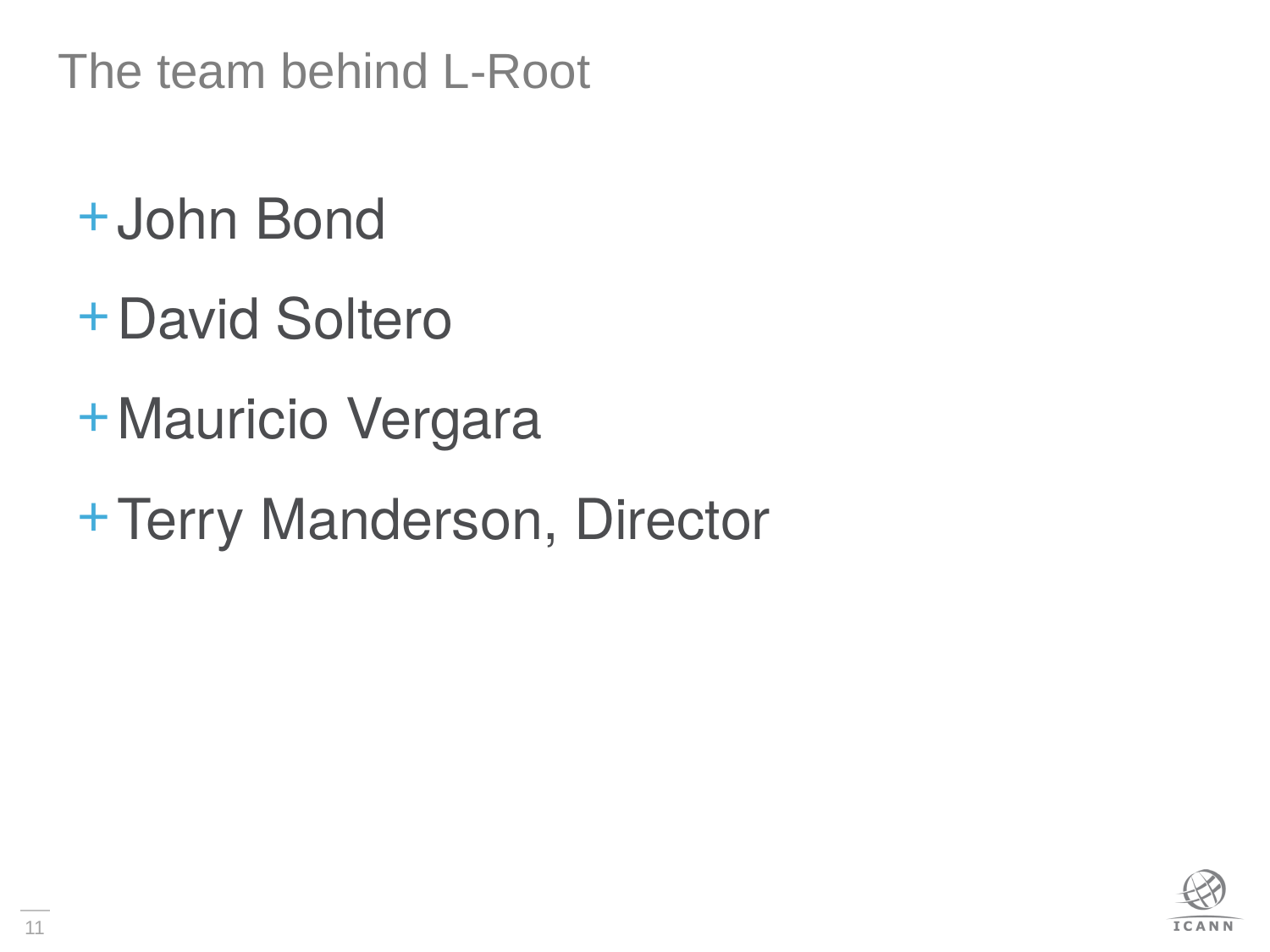

# The team behind L-Root
John Bond
David Soltero
Mauricio Vergara
Terry Manderson, Director